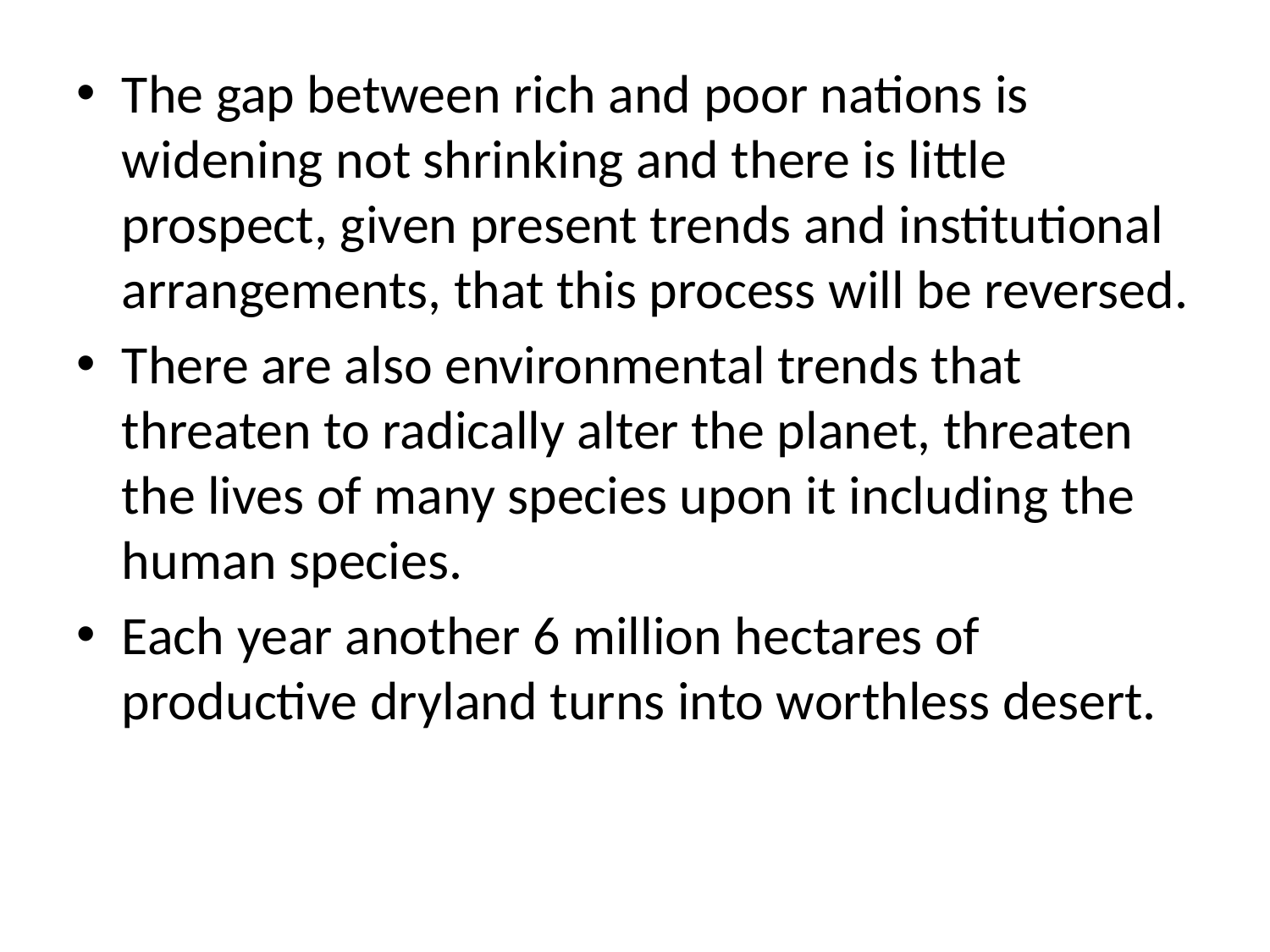

#
The gap between rich and poor nations is widening not shrinking and there is little prospect, given present trends and institutional arrangements, that this process will be reversed.
There are also environmental trends that threaten to radically alter the planet, threaten the lives of many species upon it including the human species.
Each year another 6 million hectares of productive dryland turns into worthless desert.